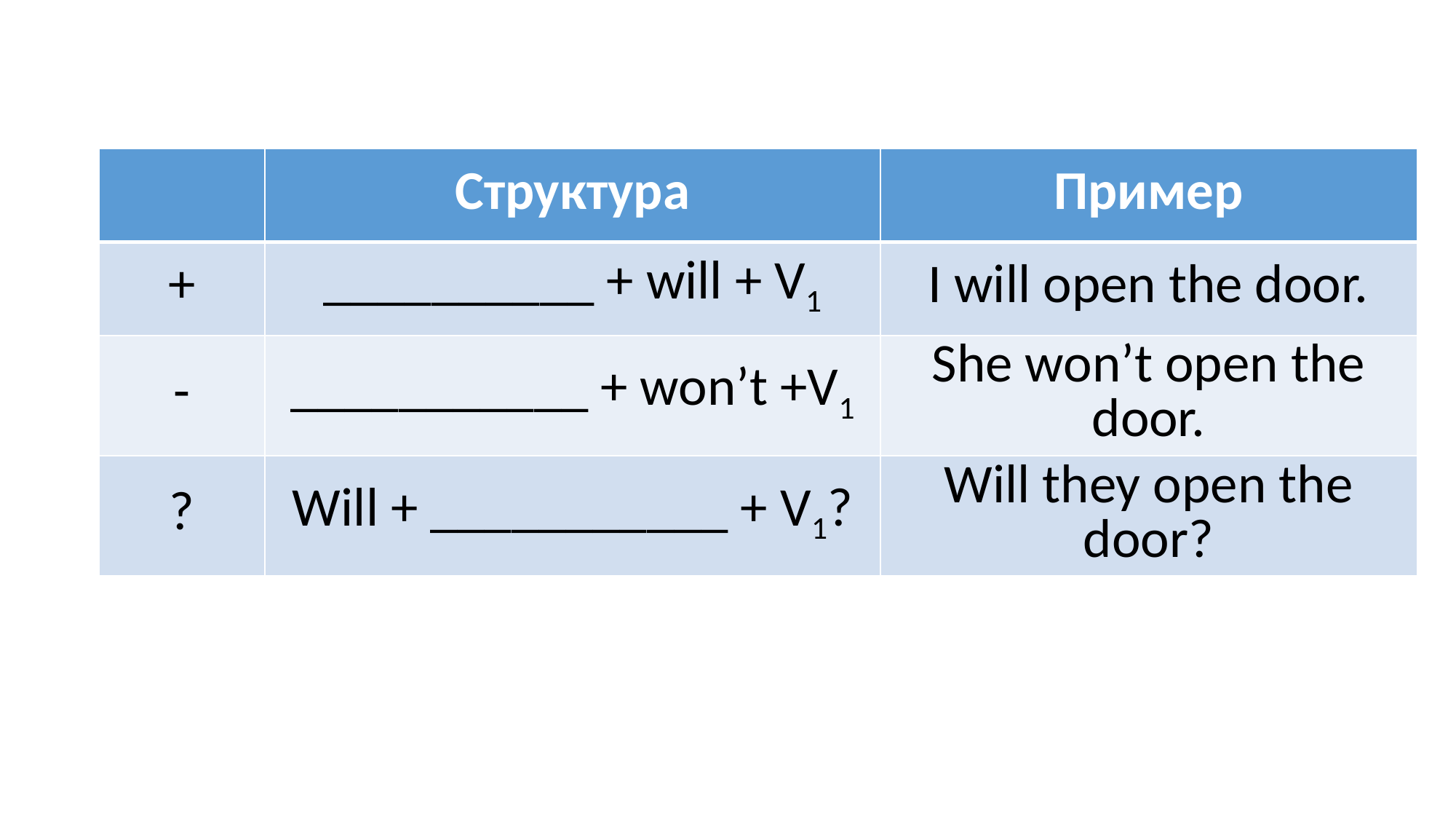

|  | Структура | Пример |
| --- | --- | --- |
| + | \_\_\_\_\_\_\_\_\_\_ + will + V1 | I will open the door. |
| - | \_\_\_\_\_\_\_\_\_\_\_ + won’t +V1 | She won’t open the door. |
| ? | Will + \_\_\_\_\_\_\_\_\_\_\_ + V1? | Will they open the door? |